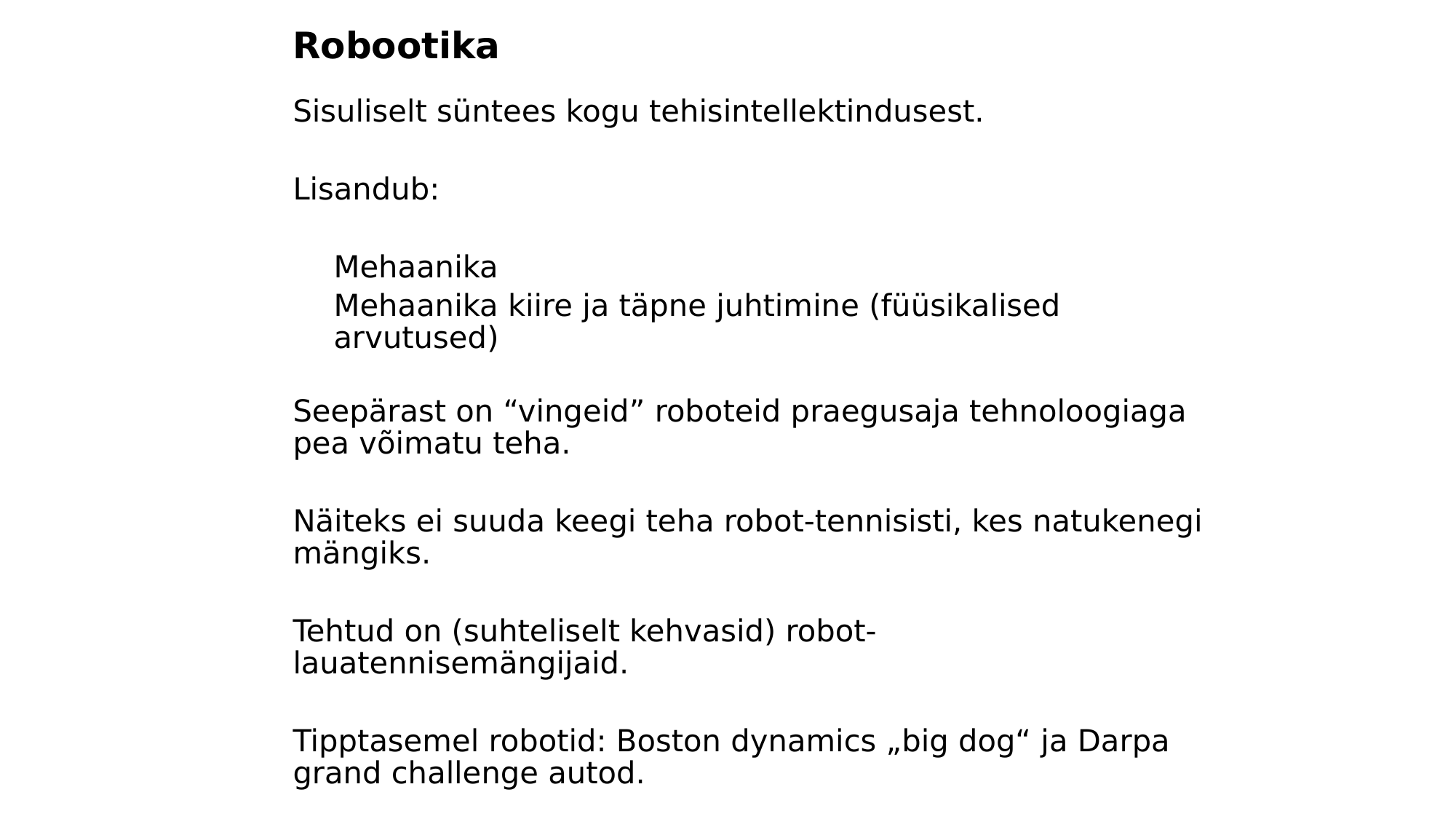

Robootika
Sisuliselt süntees kogu tehisintellektindusest.

Lisandub:

Mehaanika
Mehaanika kiire ja täpne juhtimine (füüsikalised arvutused)

Seepärast on “vingeid” roboteid praegusaja tehnoloogiaga pea võimatu teha.

Näiteks ei suuda keegi teha robot-tennisisti, kes natukenegi mängiks.

Tehtud on (suhteliselt kehvasid) robot-lauatennisemängijaid.

Tipptasemel robotid: Boston dynamics „big dog“ ja Darpa grand challenge autod.